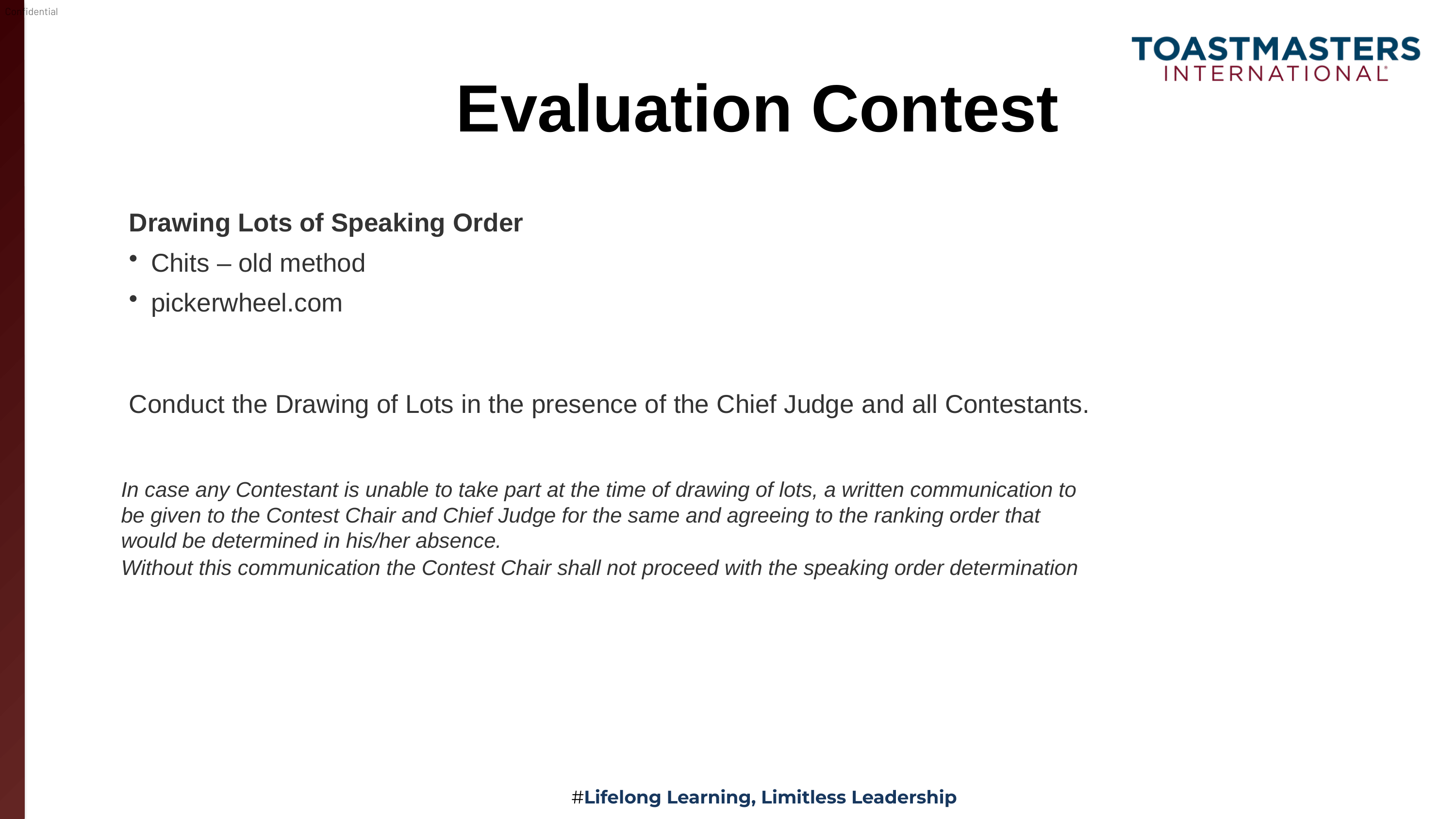

# Evaluation Contest
Drawing Lots of Speaking Order
Chits – old method
pickerwheel.com
Conduct the Drawing of Lots in the presence of the Chief Judge and all Contestants.
In case any Contestant is unable to take part at the time of drawing of lots, a written communication to be given to the Contest Chair and Chief Judge for the same and agreeing to the ranking order that would be determined in his/her absence.
Without this communication the Contest Chair shall not proceed with the speaking order determination